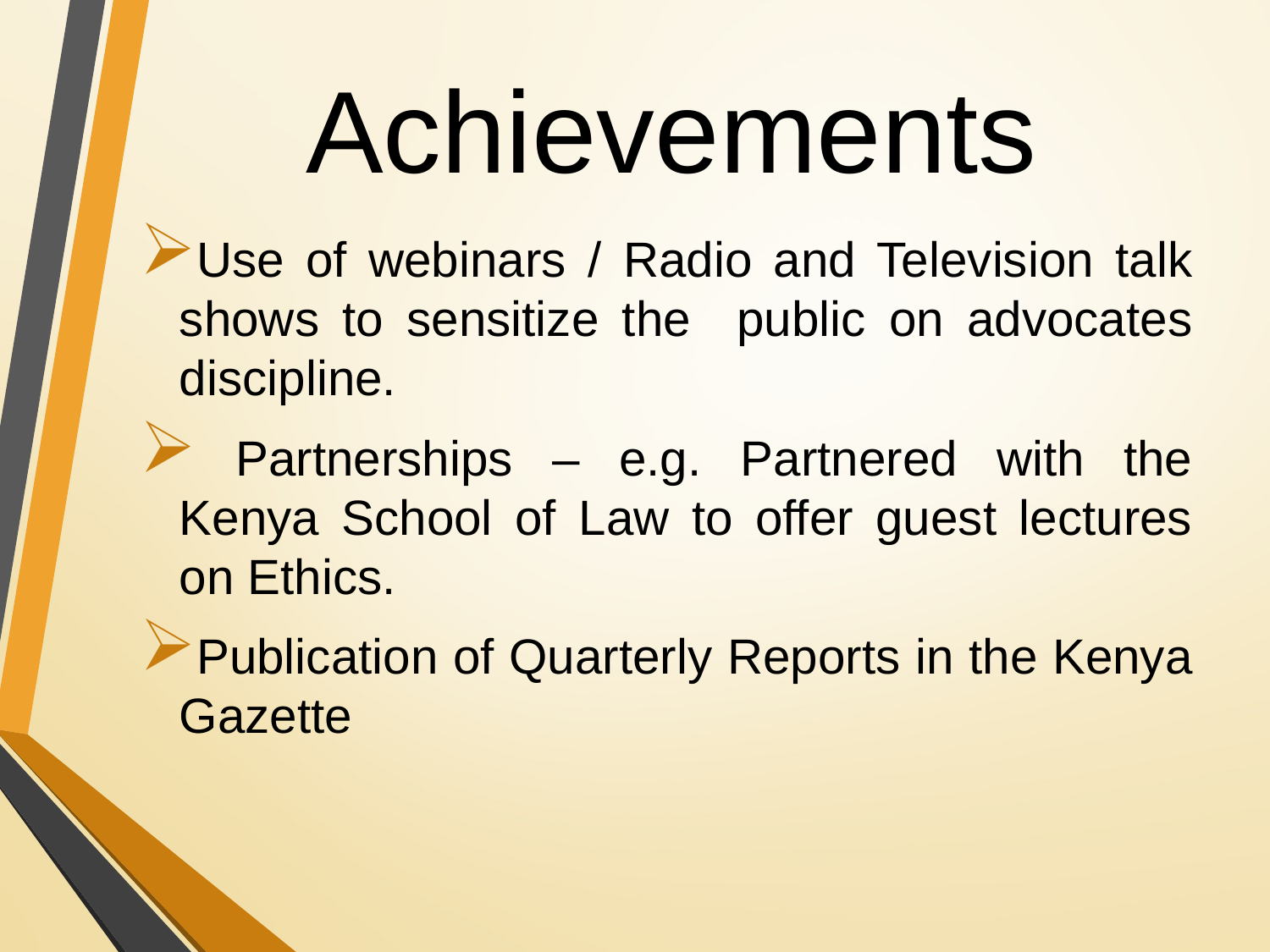

# Achievements
Use of webinars / Radio and Television talk shows to sensitize the  public on advocates discipline.
 Partnerships – e.g. Partnered with the Kenya School of Law to offer guest lectures on Ethics.
Publication of Quarterly Reports in the Kenya Gazette